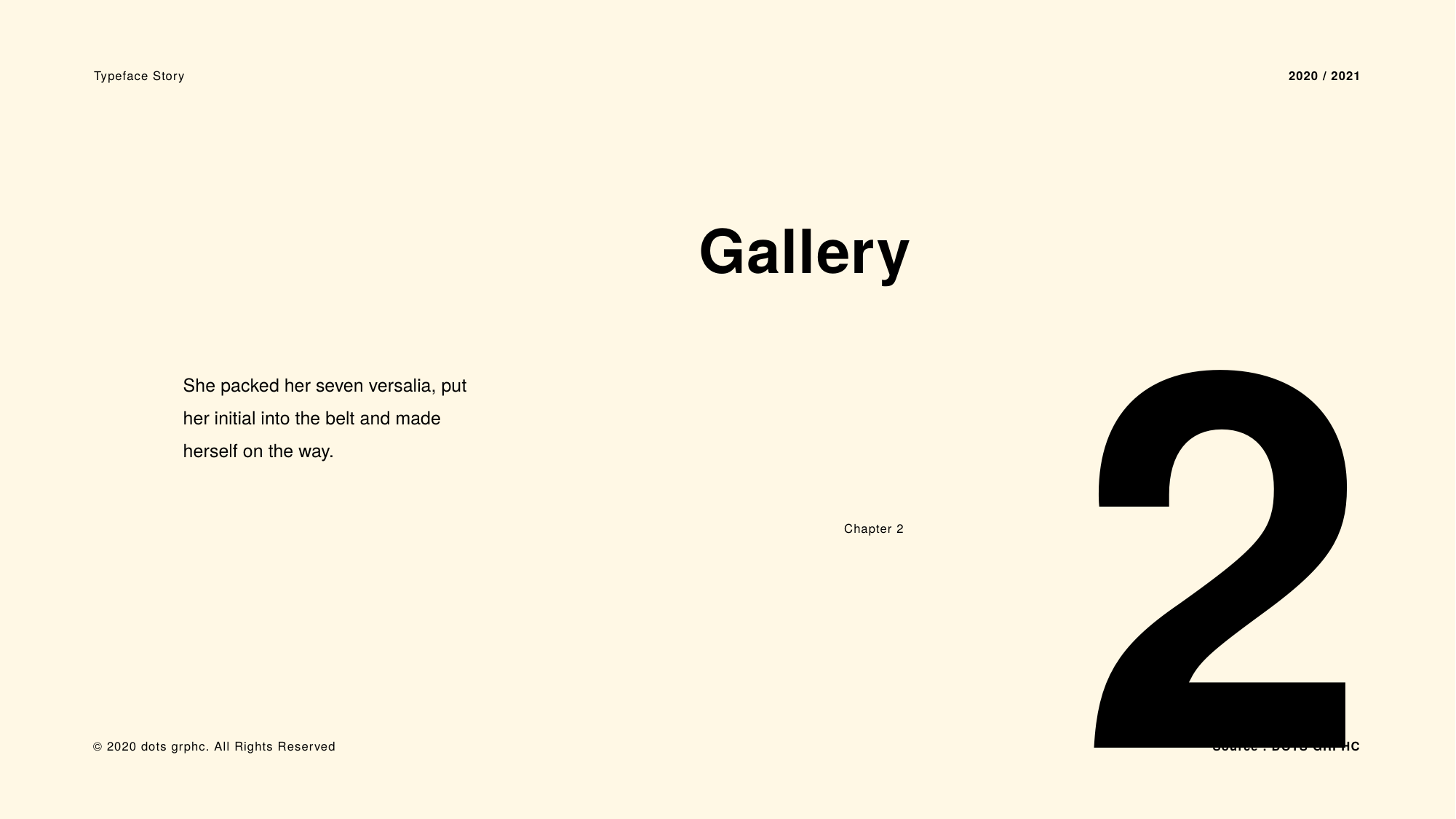

Typeface Story
2020 / 2021
Gallery
2
She packed her seven versalia, put her initial into the belt and made herself on the way.
Chapter 2
Source : DOTS GRPHC
© 2020 dots grphc. All Rights Reserved